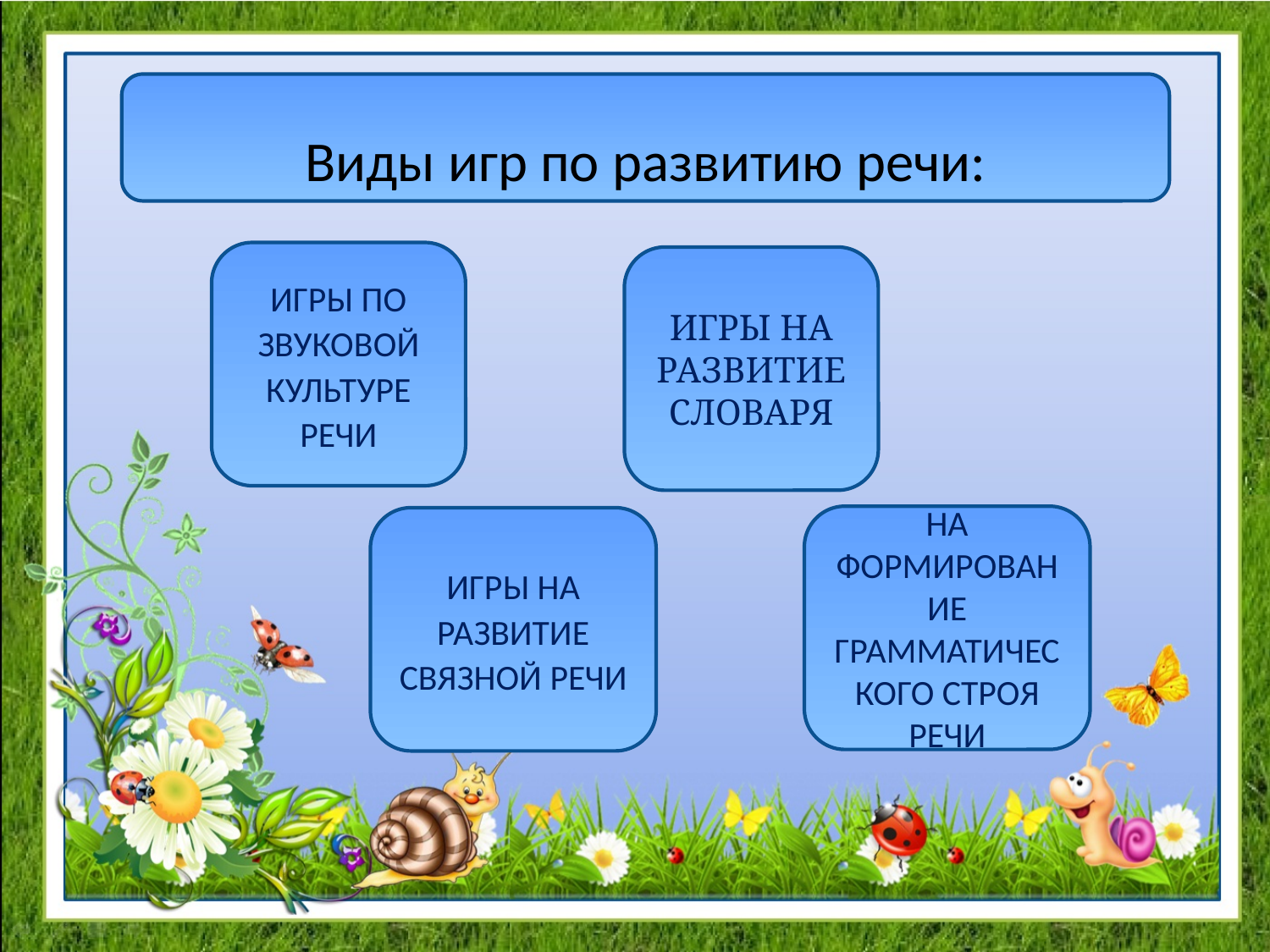

Виды игр по развитию речи:
ИГРЫ ПО ЗВУКОВОЙ КУЛЬТУРЕ РЕЧИ
ИГРЫ НА РАЗВИТИЕ СЛОВАРЯ
НА ФОРМИРОВАНИЕ ГРАММАТИЧЕСКОГО СТРОЯ РЕЧИ
ИГРЫ НА РАЗВИТИЕ СВЯЗНОЙ РЕЧИ